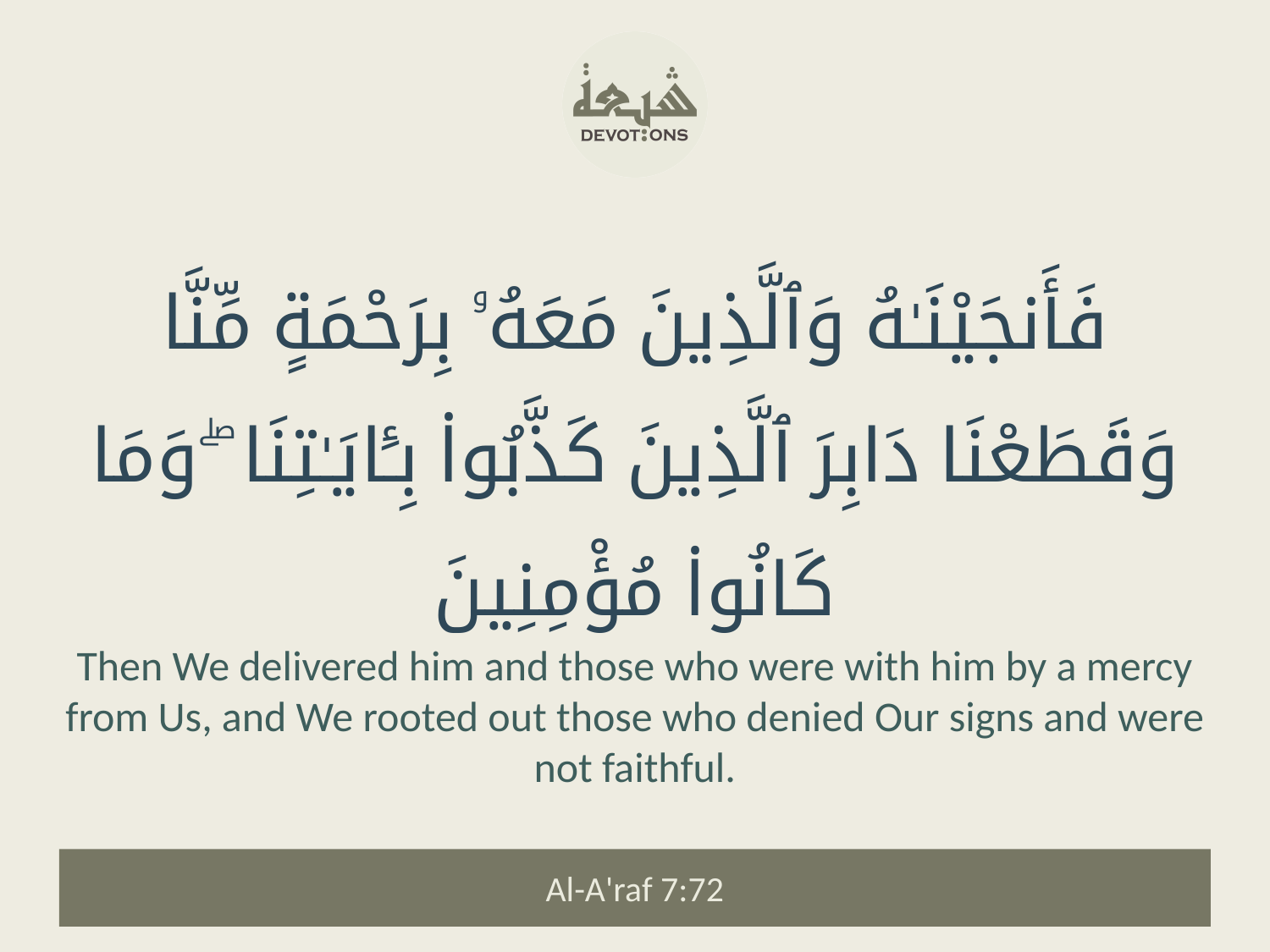

فَأَنجَيْنَـٰهُ وَٱلَّذِينَ مَعَهُۥ بِرَحْمَةٍ مِّنَّا وَقَطَعْنَا دَابِرَ ٱلَّذِينَ كَذَّبُوا۟ بِـَٔايَـٰتِنَا ۖ وَمَا كَانُوا۟ مُؤْمِنِينَ
Then We delivered him and those who were with him by a mercy from Us, and We rooted out those who denied Our signs and were not faithful.
Al-A'raf 7:72